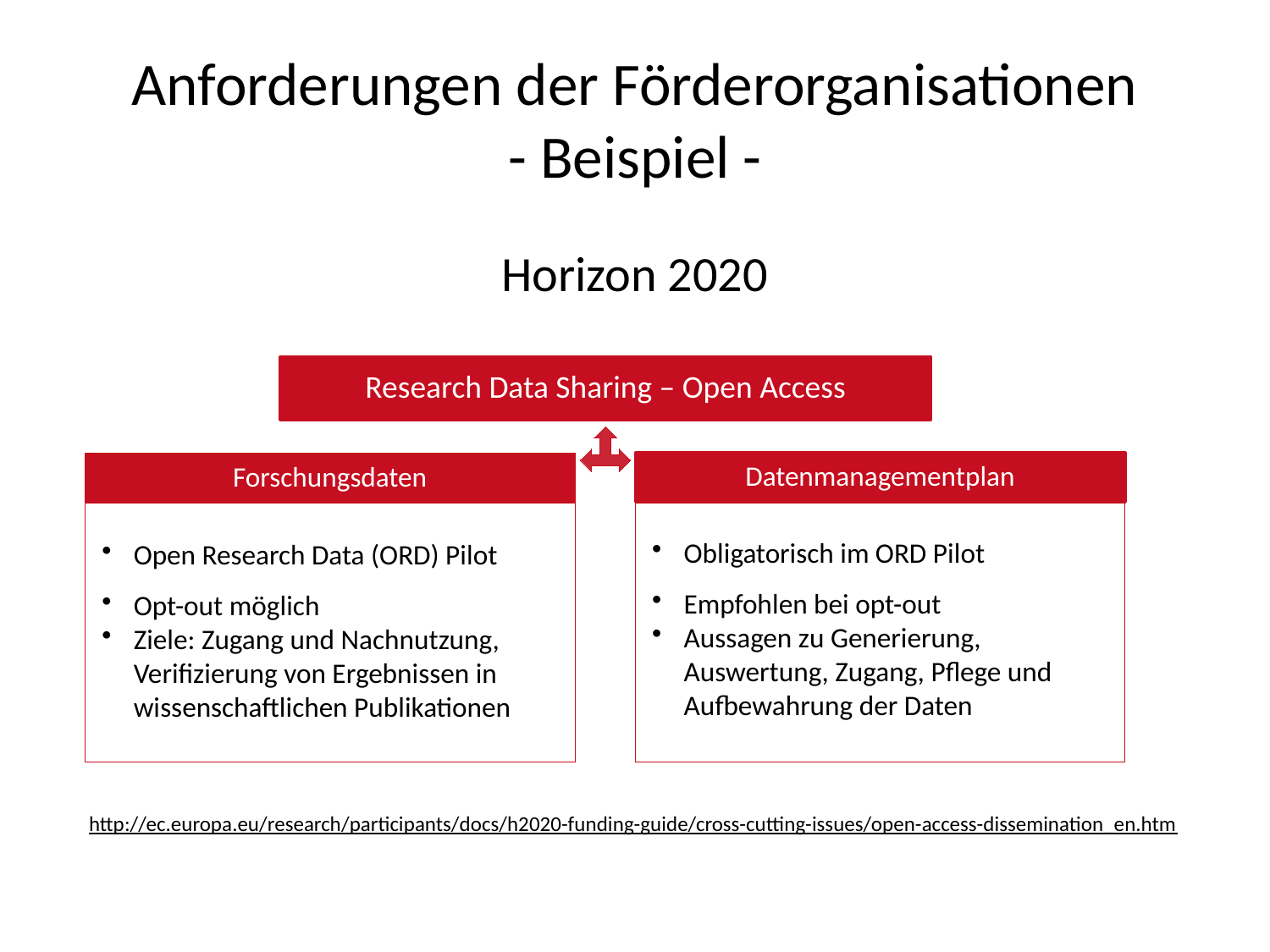

# Anforderungen der Förderorganisationen - Beispiel -
Horizon 2020

Research Data Sharing – Open Access

Forschungsdaten
Open Research Data (ORD) Pilot
Opt-out möglich
Ziele: Zugang und Nachnutzung, Verifizierung von Ergebnissen in wissenschaftlichen Publikationen

Datenmanagementplan
Obligatorisch im ORD Pilot
Empfohlen bei opt-out
Aussagen zu Generierung, Auswertung, Zugang, Pflege und Aufbewahrung der Daten
http://ec.europa.eu/research/participants/docs/h2020-funding-guide/cross-cutting-issues/open-access-dissemination_en.htm